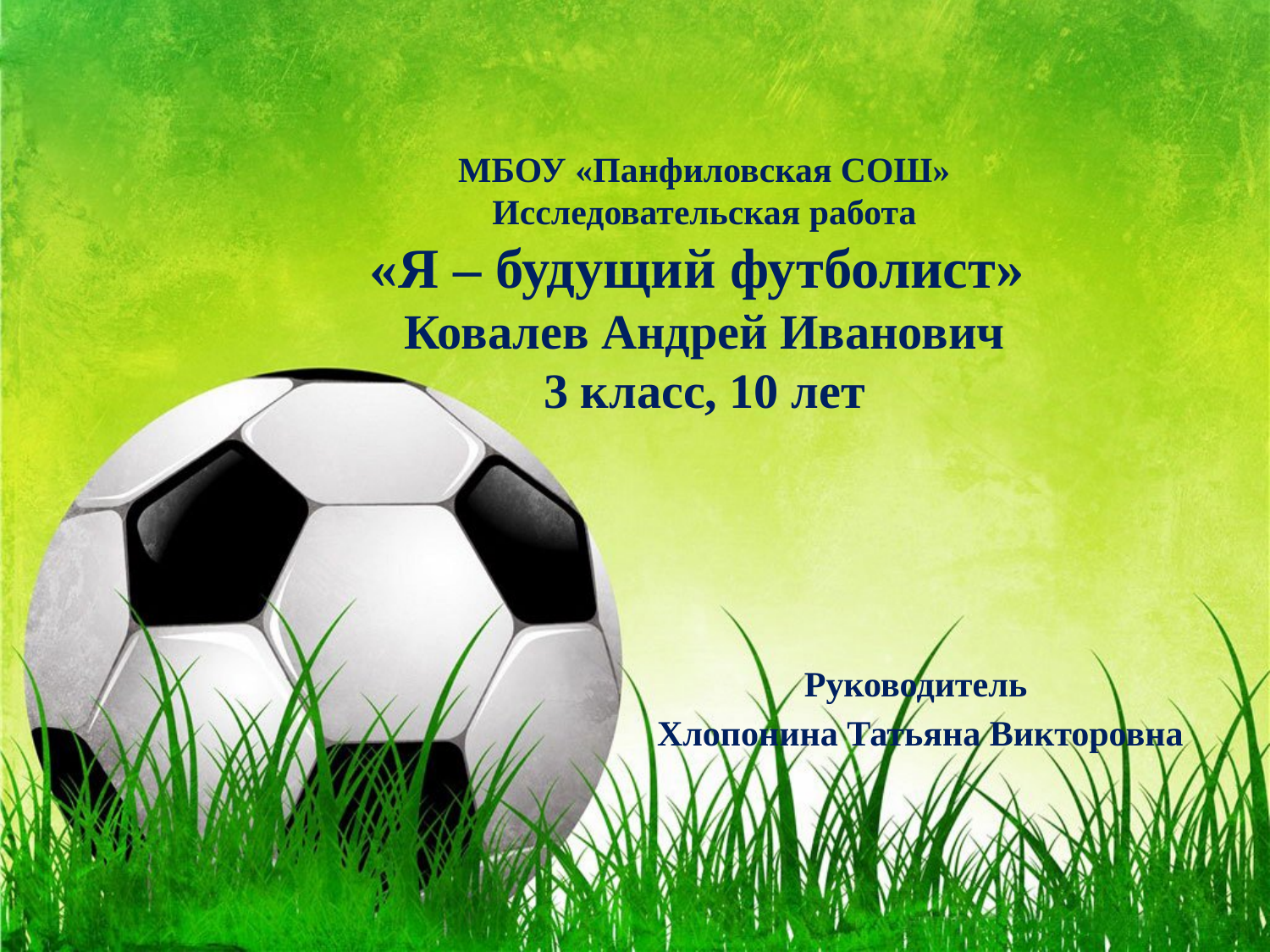

# МБОУ «Панфиловская СОШ» Исследовательская работа «Я – будущий футболист» Ковалев Андрей Иванович 3 класс, 10 лет

Руководитель
Хлопонина Татьяна Викторовна